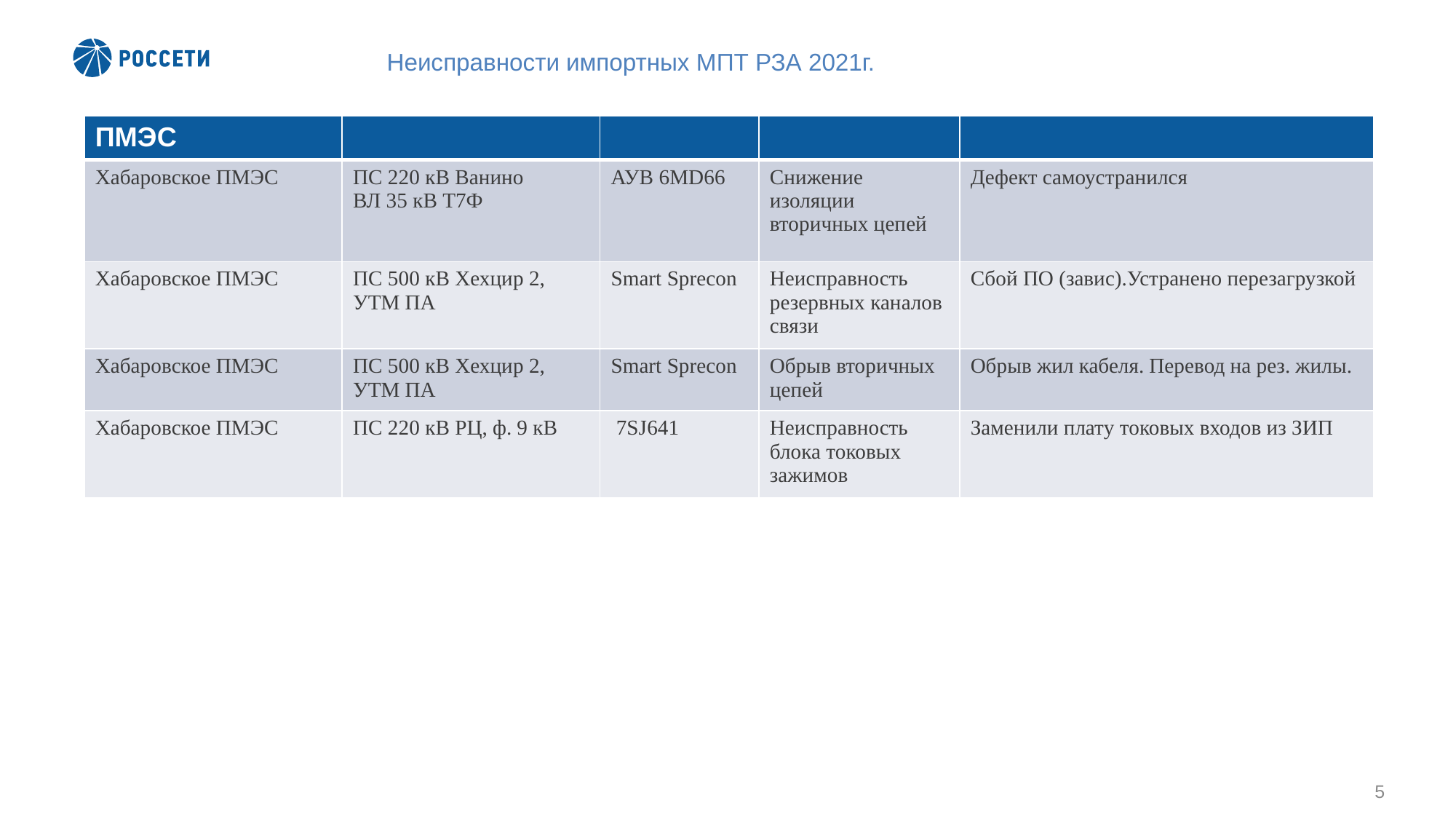

Неисправности импортных МПТ РЗА 2021г.
| ПМЭС |  |  |  |  |
| --- | --- | --- | --- | --- |
| Хабаровское ПМЭС | ПС 220 кВ Ванино ВЛ 35 кВ Т7Ф | АУВ 6MD66 | Снижение изоляции вторичных цепей | Дефект самоустранился |
| Хабаровское ПМЭС | ПС 500 кВ Хехцир 2, УТМ ПА | Smart Sprecon | Неисправность резервных каналов связи | Сбой ПО (завис).Устранено перезагрузкой |
| Хабаровское ПМЭС | ПС 500 кВ Хехцир 2, УТМ ПА | Smart Sprecon | Обрыв вторичных цепей | Обрыв жил кабеля. Перевод на рез. жилы. |
| Хабаровское ПМЭС | ПС 220 кВ РЦ, ф. 9 кВ | 7SJ641 | Неисправность блока токовых зажимов | Заменили плату токовых входов из ЗИП |